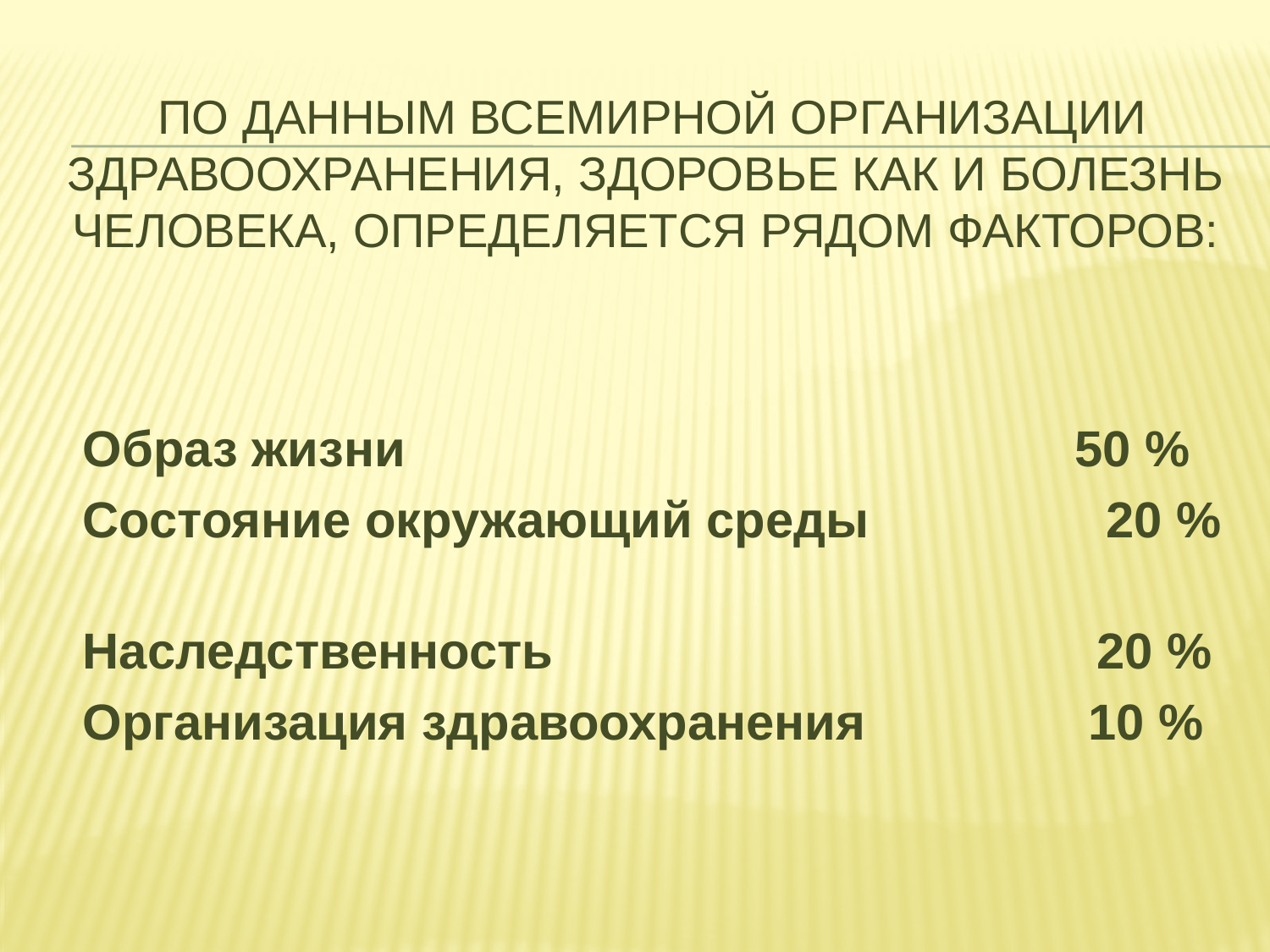

# По данным Всемирной организации здравоохранения, здоровье как и болезнь человека, определяется рядом факторов:

  Образ жизни                                                50 %
  Состояние окружающий среды                 20 %
  Наследственность                                       20 %
  Организация здравоохранения                10 %